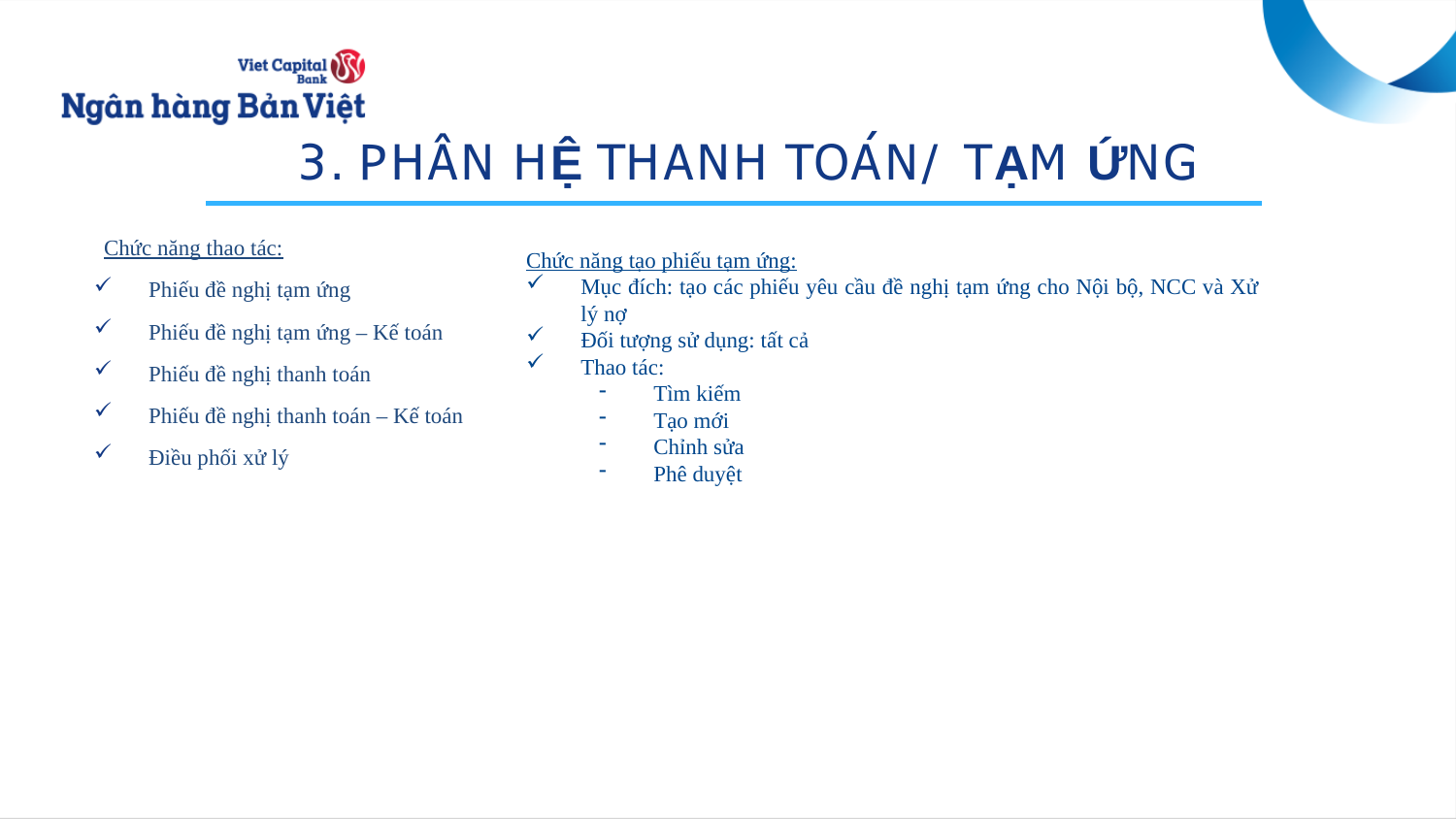

# 3. PHÂN HỆ THANH TOÁN/ TẠM ỨNG
Chức năng thao tác:
Phiếu đề nghị tạm ứng
Phiếu đề nghị tạm ứng – Kế toán
Phiếu đề nghị thanh toán
Phiếu đề nghị thanh toán – Kế toán
Điều phối xử lý
Chức năng tạo phiếu tạm ứng:
Mục đích: tạo các phiếu yêu cầu đề nghị tạm ứng cho Nội bộ, NCC và Xử lý nợ
Đối tượng sử dụng: tất cả
Thao tác:
Tìm kiếm
Tạo mới
Chỉnh sửa
Phê duyệt